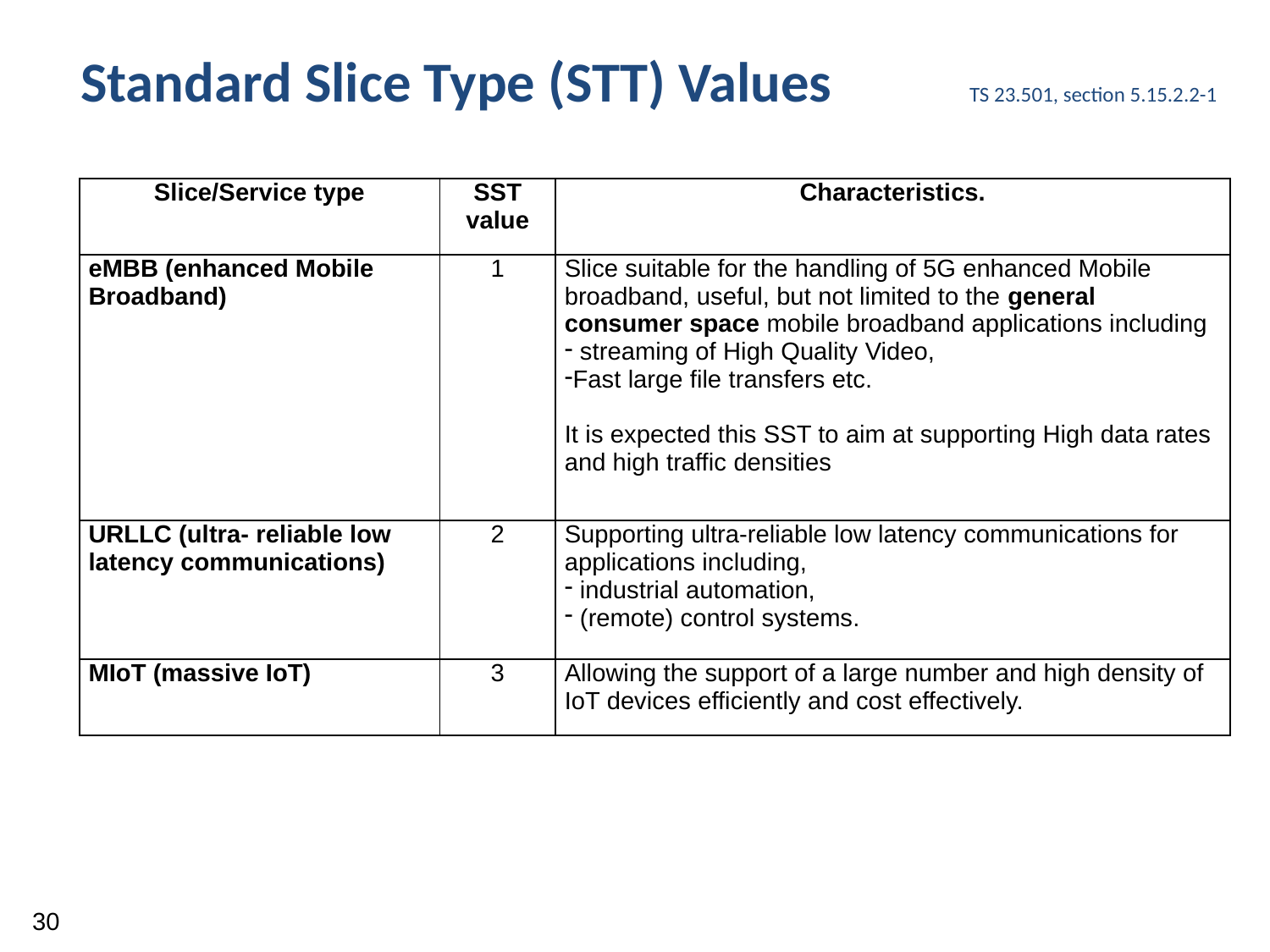

Standard Slice Type (STT) Values		TS 23.501, section 5.15.2.2-1
| Slice/Service type | SST value | Characteristics. |
| --- | --- | --- |
| eMBB (enhanced Mobile Broadband) | 1 | Slice suitable for the handling of 5G enhanced Mobile broadband, useful, but not limited to the general consumer space mobile broadband applications including streaming of High Quality Video, Fast large file transfers etc. It is expected this SST to aim at supporting High data rates and high traffic densities |
| URLLC (ultra- reliable low latency communications) | 2 | Supporting ultra-reliable low latency communications for applications including, industrial automation, (remote) control systems. |
| MIoT (massive IoT) | 3 | Allowing the support of a large number and high density of IoT devices efficiently and cost effectively. |